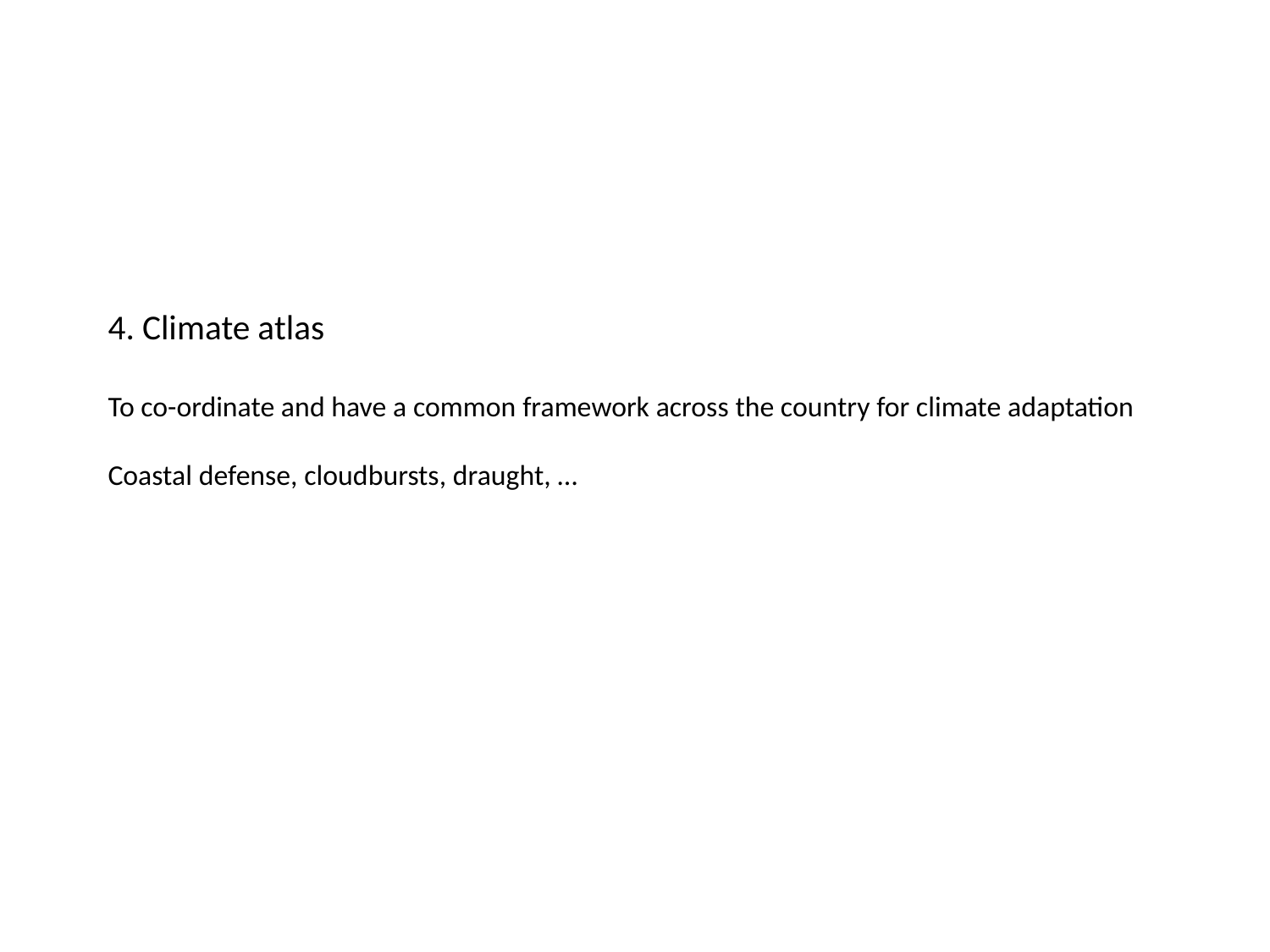

# 4. Climate atlas To co-ordinate and have a common framework across the country for climate adaptation Coastal defense, cloudbursts, draught, …